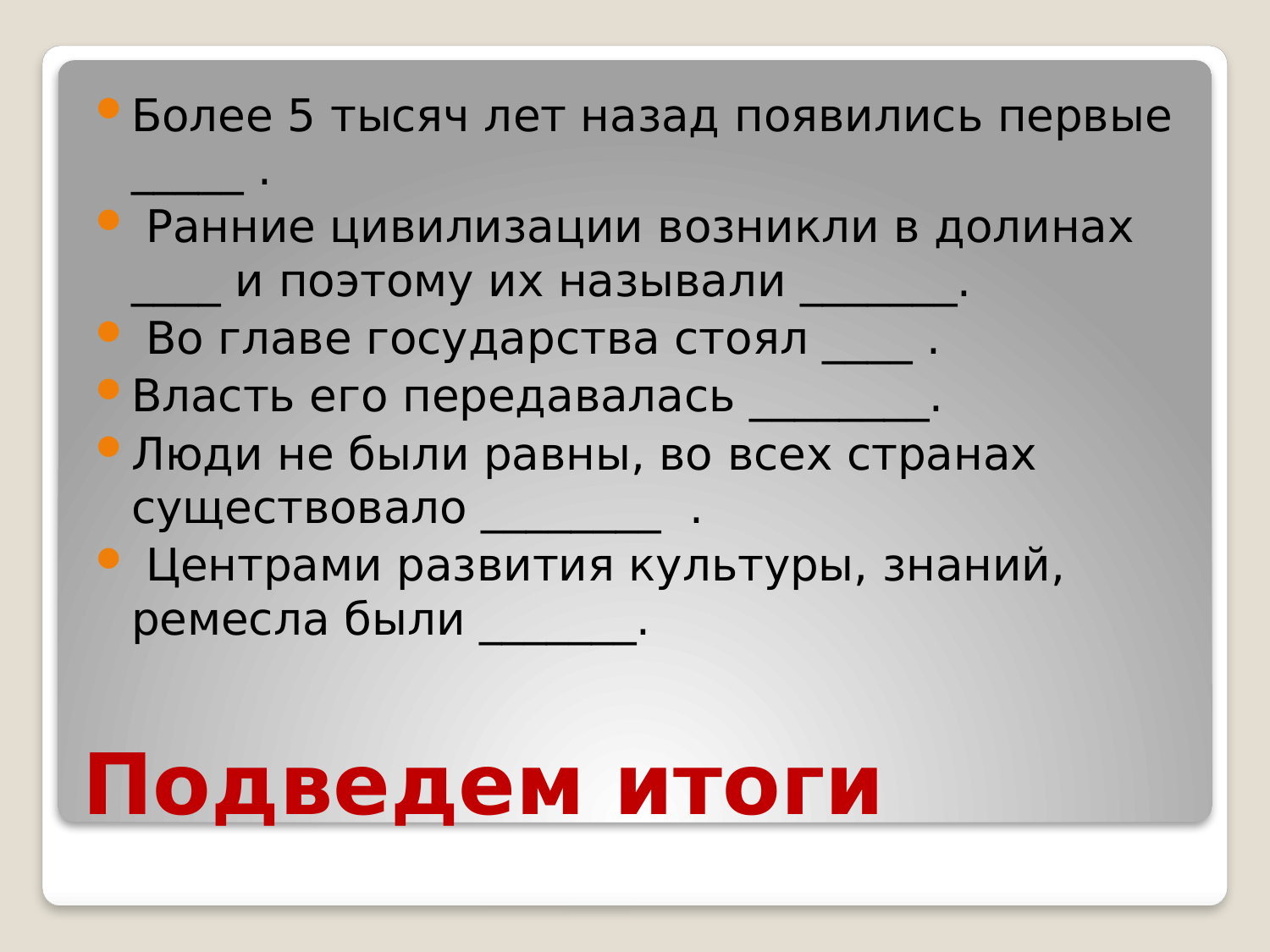

Более 5 тысяч лет назад появились первые _____ .
 Ранние цивилизации возникли в долинах ____ и поэтому их называли _______.
 Во главе государства стоял ____ .
Власть его передавалась ________.
Люди не были равны, во всех странах существовало ________  .
 Центрами развития культуры, знаний, ремесла были _______.

# Подведем итоги